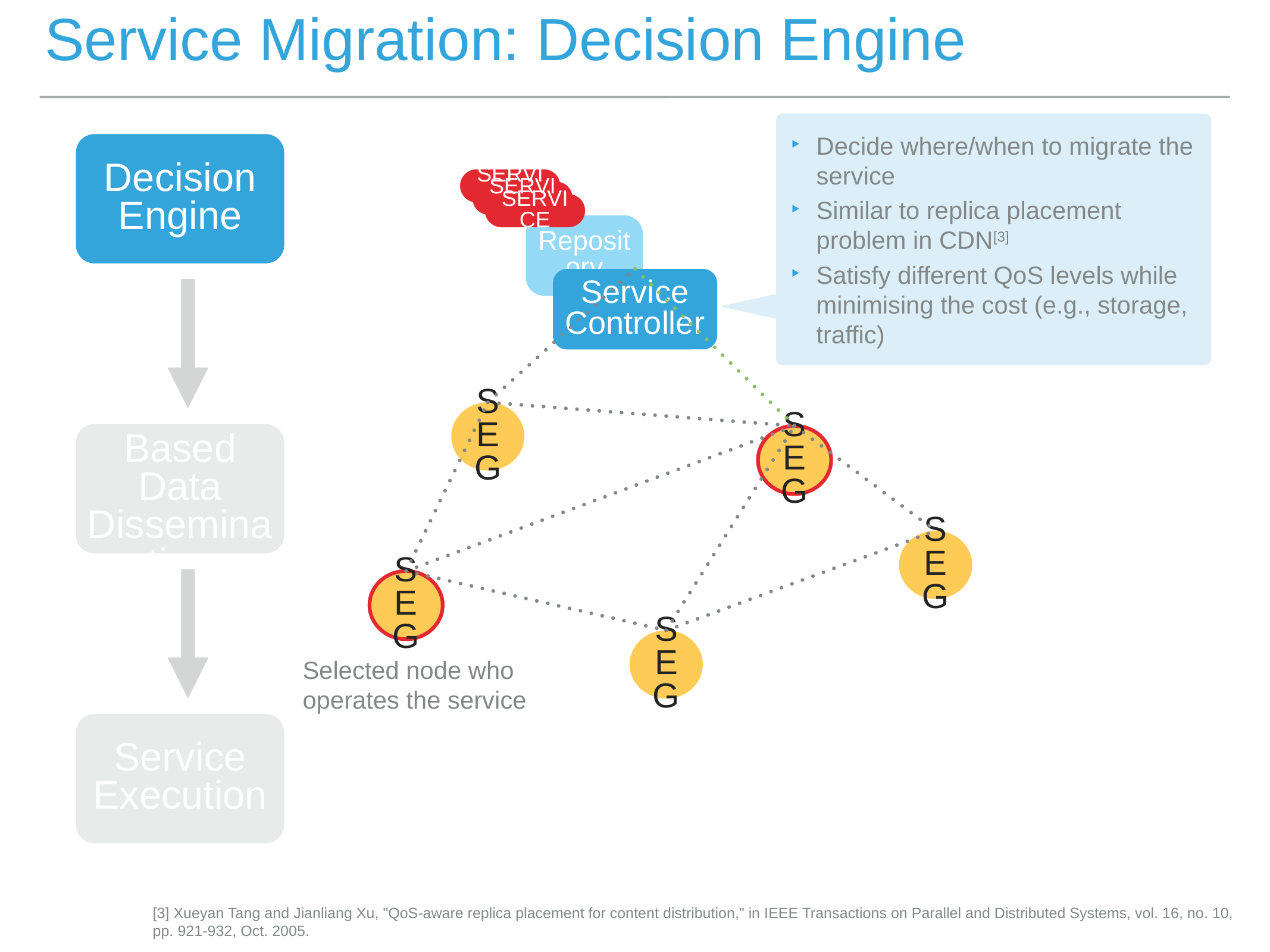

# Service Migration: Decision Engine
Decide where/when to migrate the service
Similar to replica placement problem in CDN[3]
Satisfy different QoS levels while minimising the cost (e.g., storage, traffic)

Decision Engine
service
service
service
Repository
Service Controller

SEG
ICN-Based Data Dissemination
SEG
SEG

SEG
SEG
Selected node who operates the service
Service Execution
[3] Xueyan Tang and Jianliang Xu, "QoS-aware replica placement for content distribution," in IEEE Transactions on Parallel and Distributed Systems, vol. 16, no. 10, pp. 921-932, Oct. 2005.